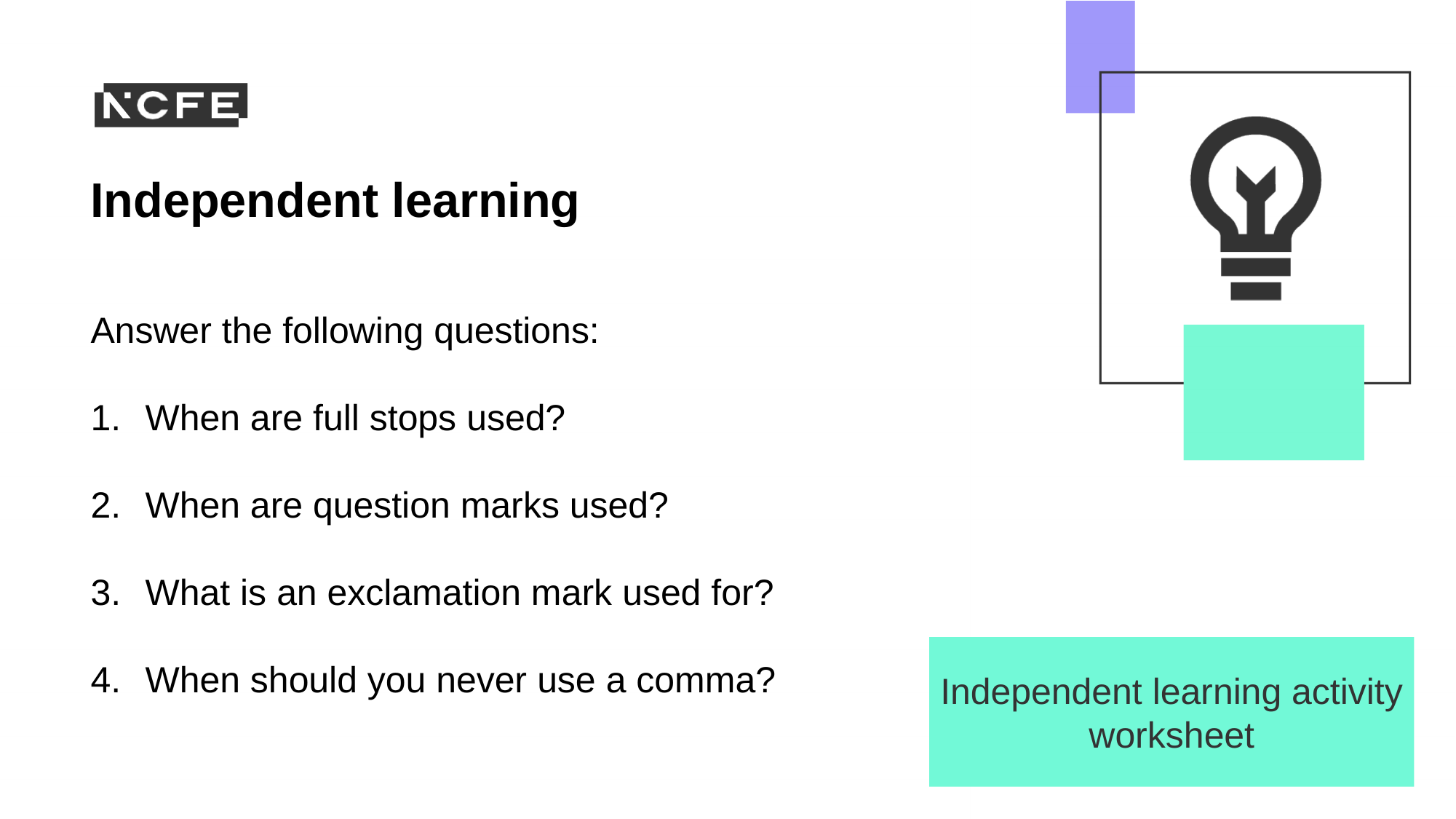

Independent learning
Answer the following questions:

When are full stops used?

When are question marks used?

What is an exclamation mark used for?

When should you never use a comma?

Independent learning activity worksheet